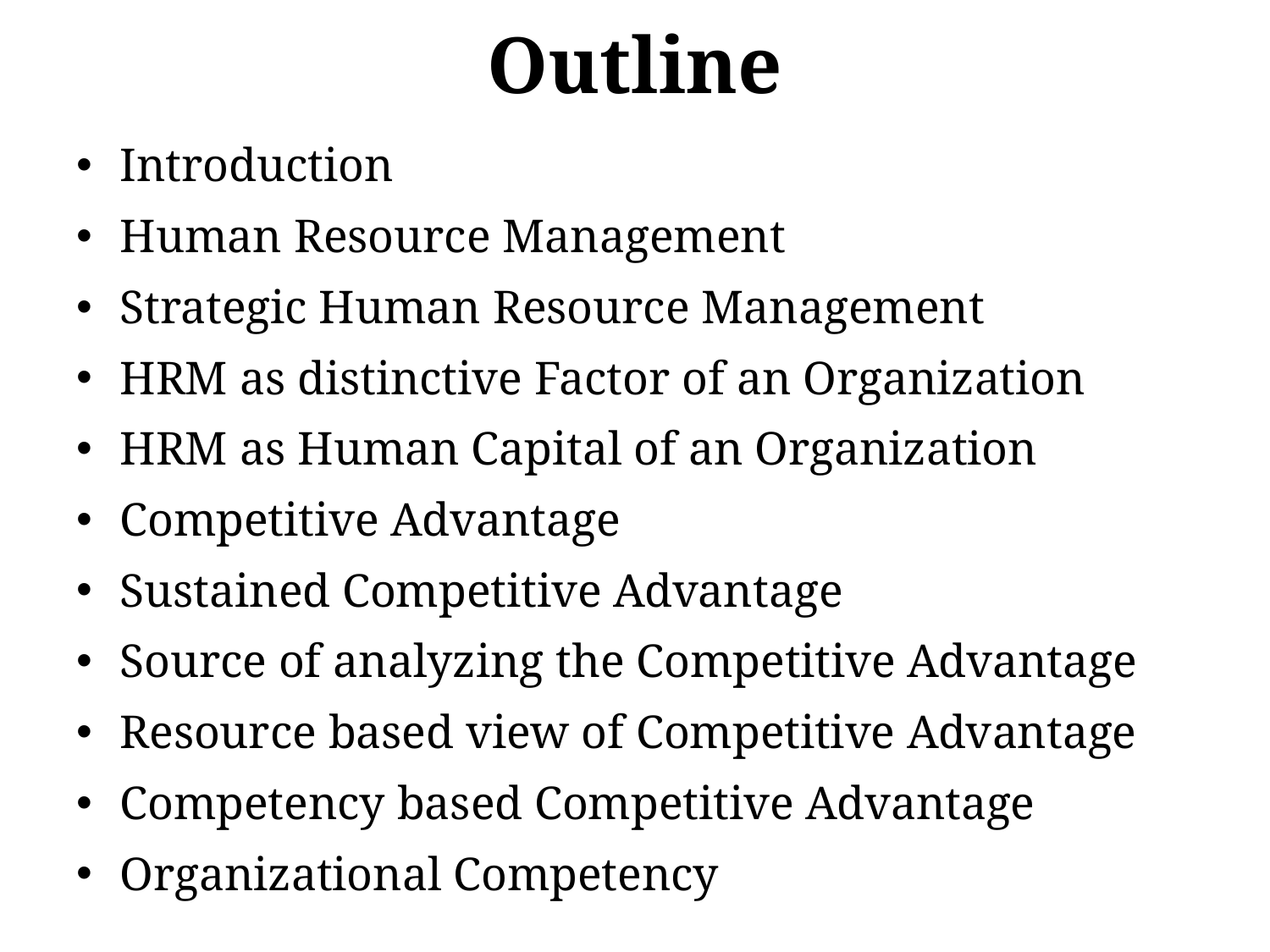

# Outline
Introduction
Human Resource Management
Strategic Human Resource Management
HRM as distinctive Factor of an Organization
HRM as Human Capital of an Organization
Competitive Advantage
Sustained Competitive Advantage
Source of analyzing the Competitive Advantage
Resource based view of Competitive Advantage
Competency based Competitive Advantage
Organizational Competency